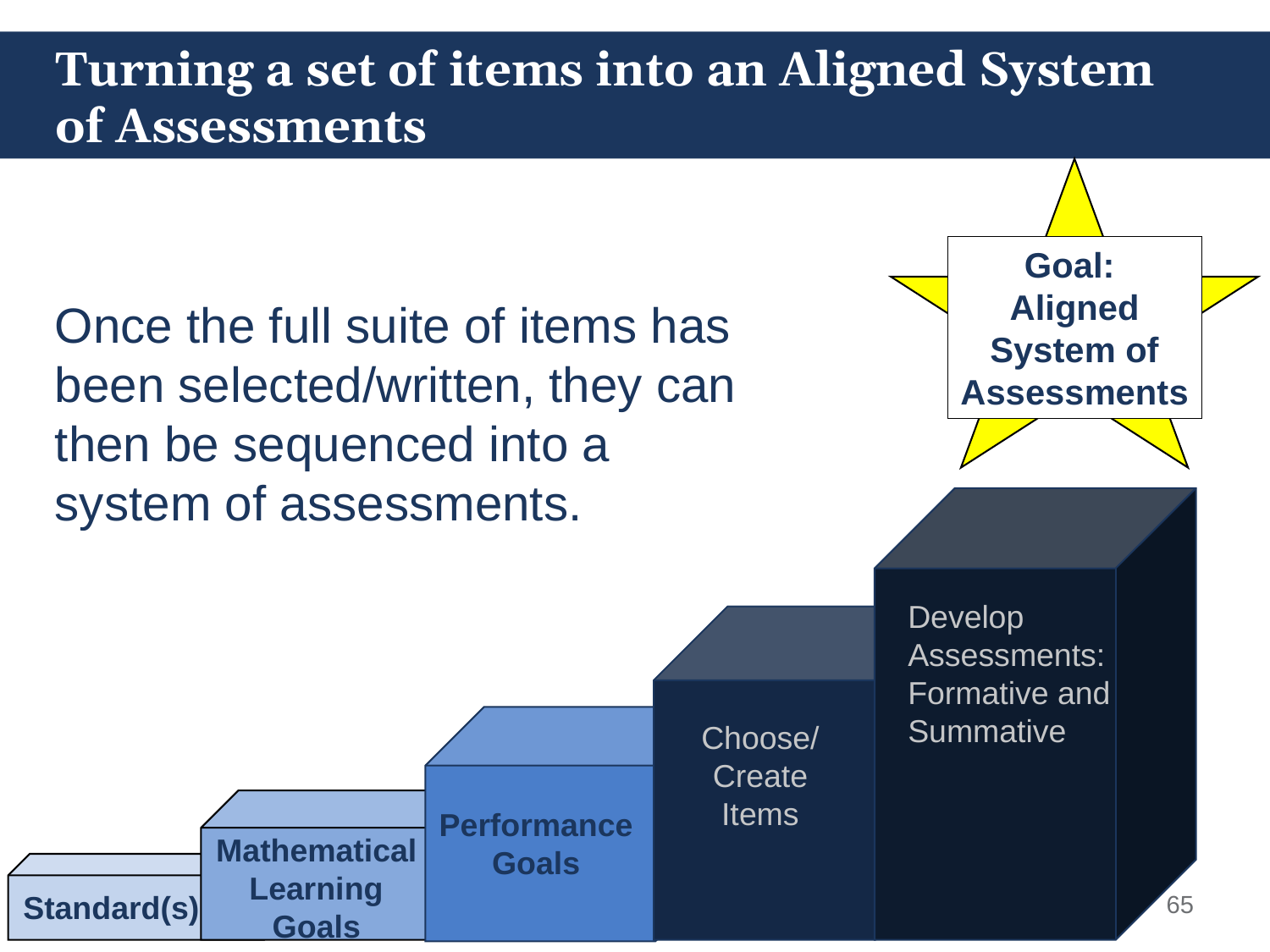

# Turning a set of items into an Aligned System of Assessments

Goal:  Aligned System of Assessments
Once the full suite of items has been selected/written, they can then be sequenced into a system of assessments.

Choose/ Create Items
Performance Goals
Mathematical Learning Goals
Standard(s)
Develop Assessments:
Formative and Summative
65